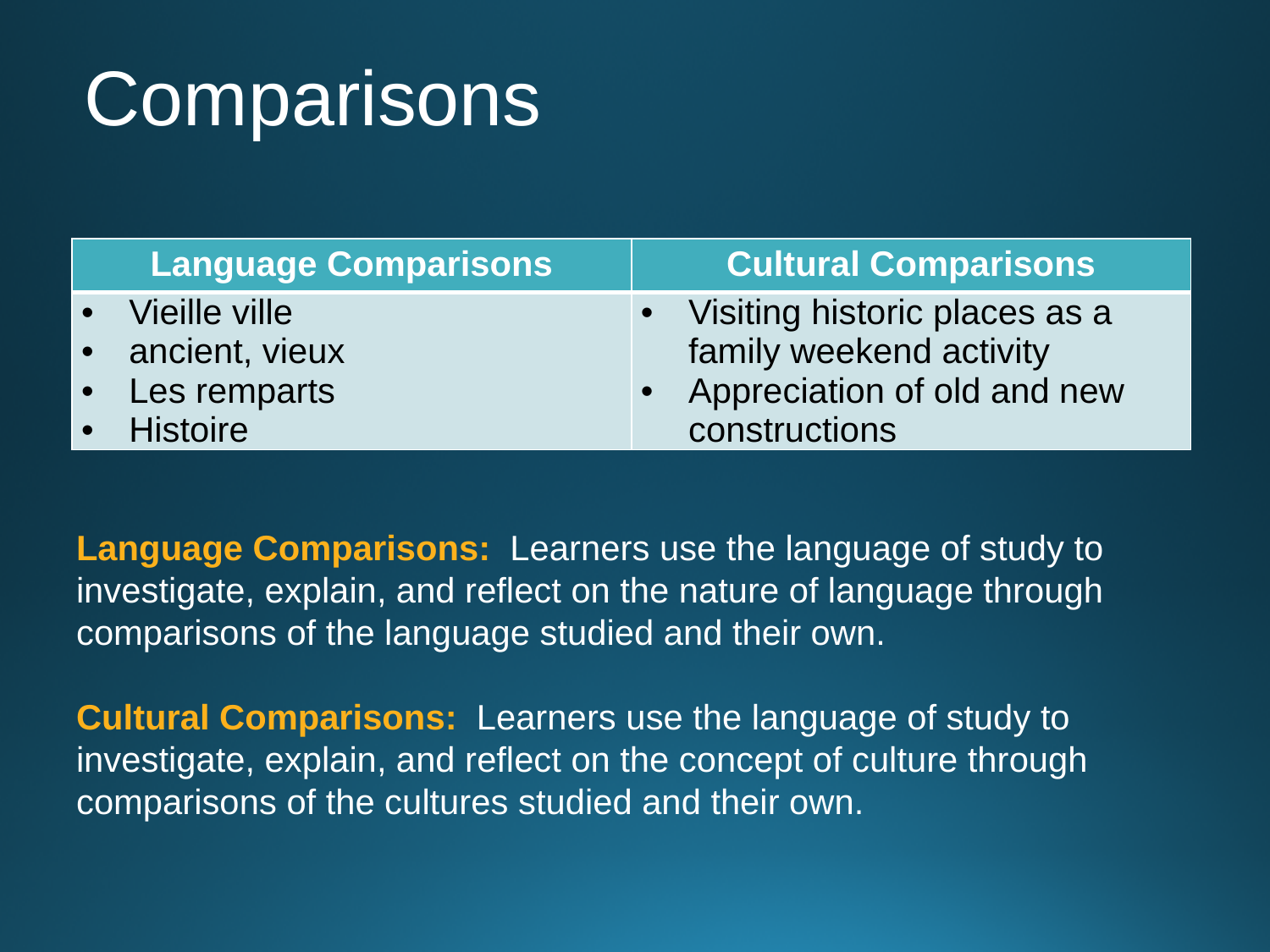

# Comparisons
| Language Comparisons | Cultural Comparisons |
| --- | --- |
| Vieille ville ancient, vieux Les remparts Histoire | Visiting historic places as a family weekend activity Appreciation of old and new constructions |
Language Comparisons:  Learners use the language of study to investigate, explain, and reflect on the nature of language through comparisons of the language studied and their own.

Cultural Comparisons:  Learners use the language of study to investigate, explain, and reflect on the concept of culture through comparisons of the cultures studied and their own.
11